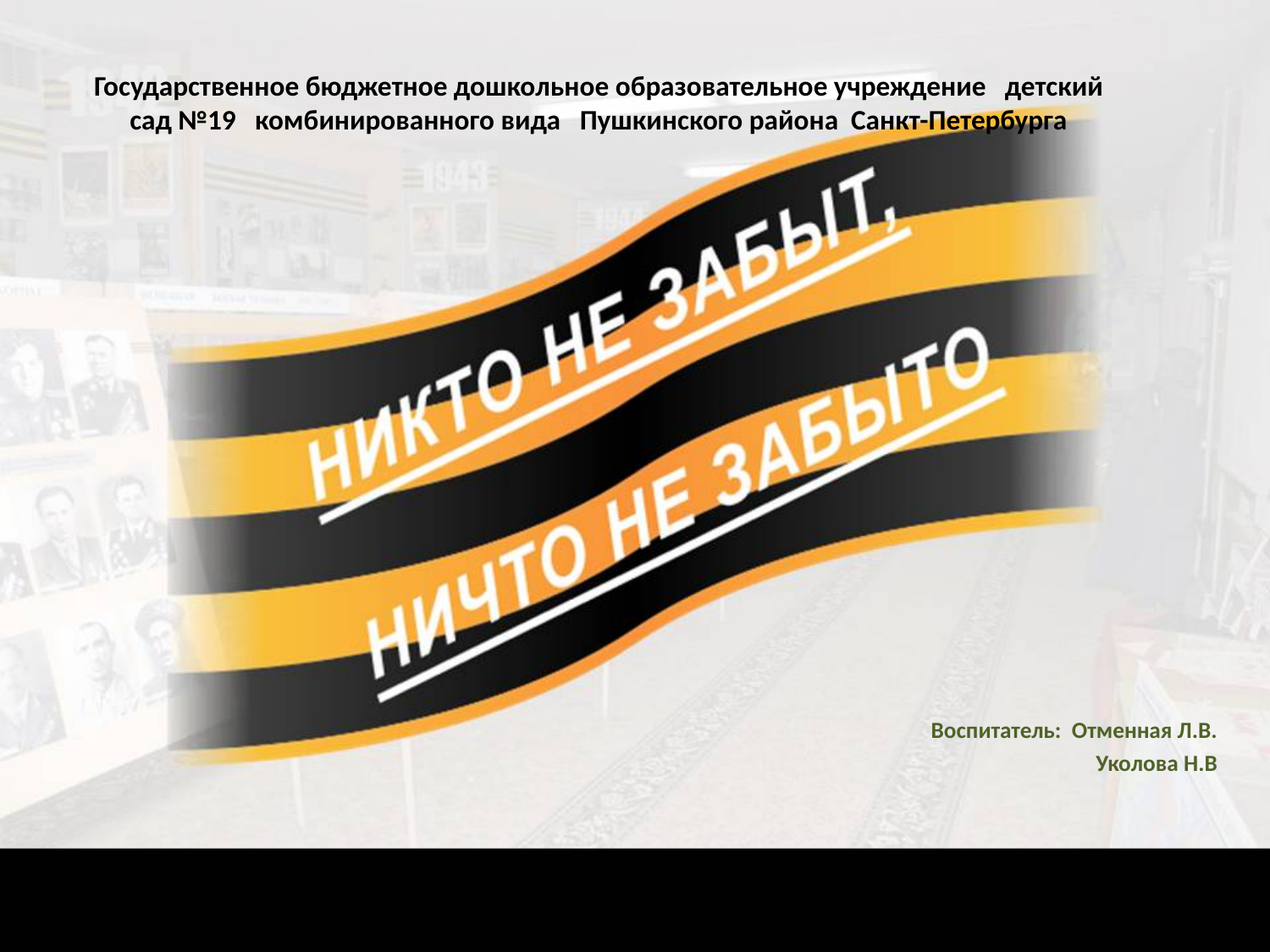

# Государственное бюджетное дошкольное образовательное учреждение   детский сад №19   комбинированного вида   Пушкинского района  Санкт-Петербурга

Воспитатель:  Отменная Л.В.
Уколова Н.В